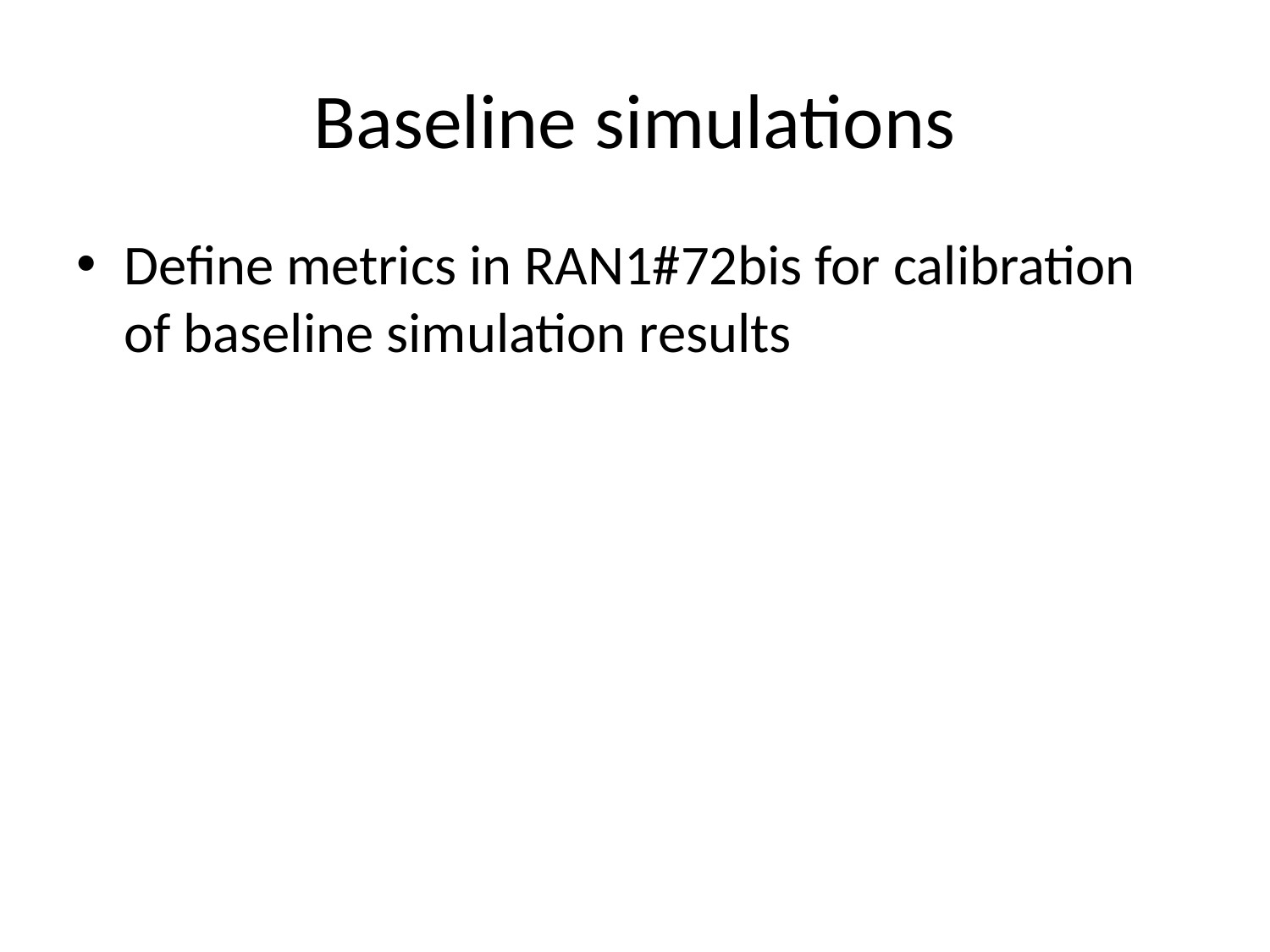

# Baseline simulations
Define metrics in RAN1#72bis for calibration of baseline simulation results